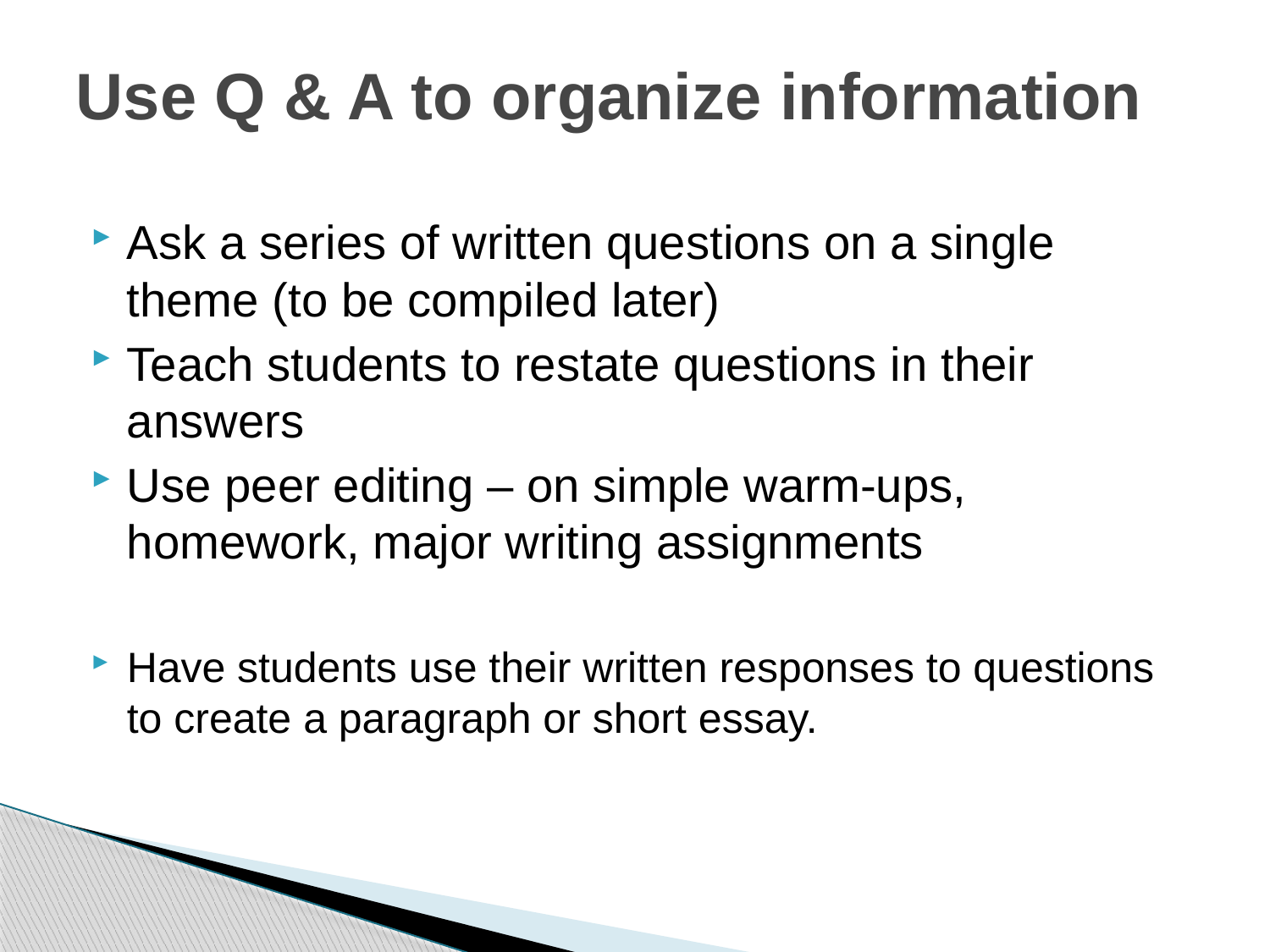

# Use Q & A to organize information
Ask a series of written questions on a single theme (to be compiled later)
Teach students to restate questions in their answers
Use peer editing – on simple warm-ups, homework, major writing assignments

Have students use their written responses to questions to create a paragraph or short essay.